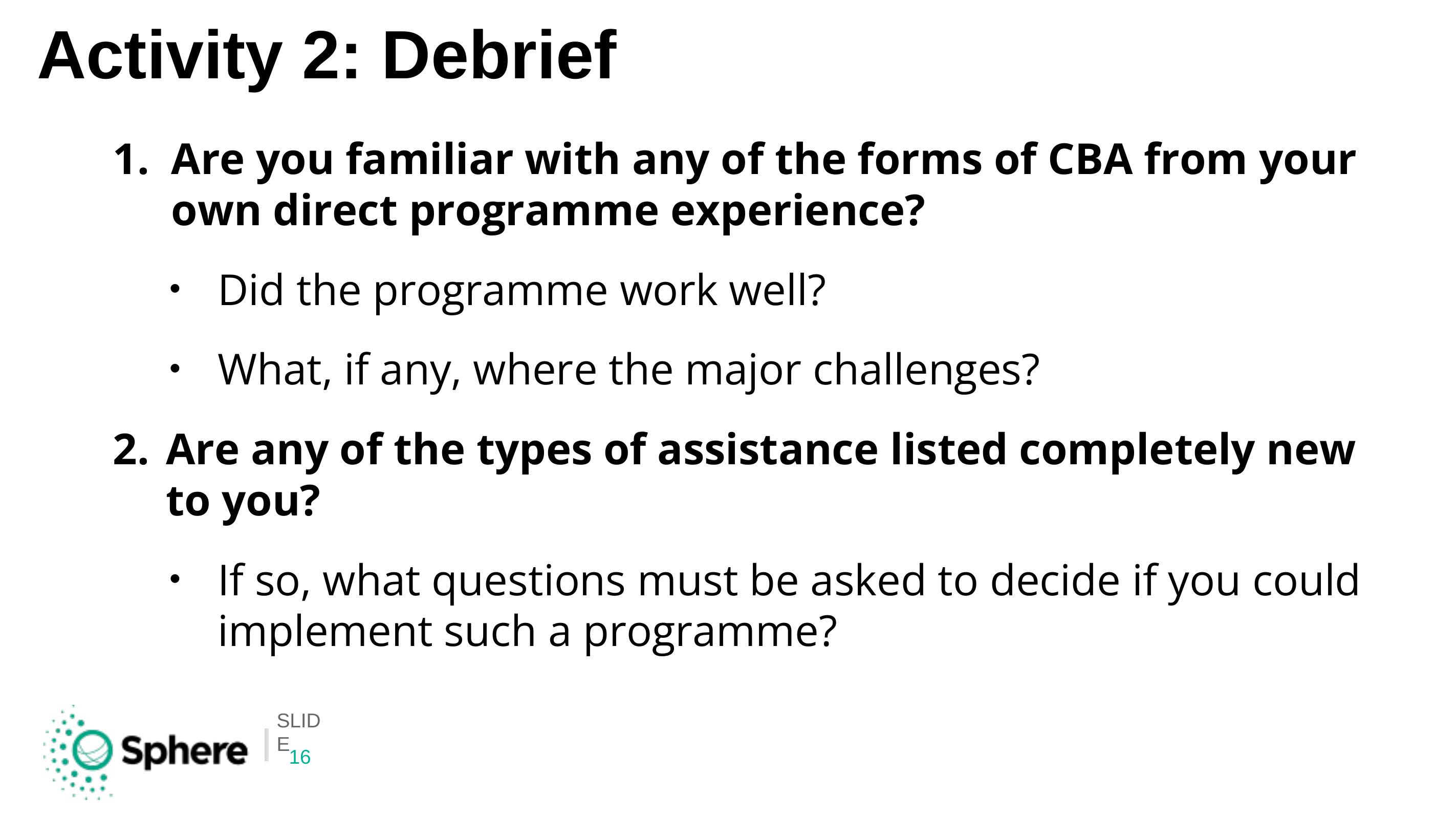

# Activity 2: Debrief
1.	Are you familiar with any of the forms of CBA from your own direct programme experience?
Did the programme work well?
What, if any, where the major challenges?
2.	Are any of the types of assistance listed completely new to you?
If so, what questions must be asked to decide if you could implement such a programme?
16